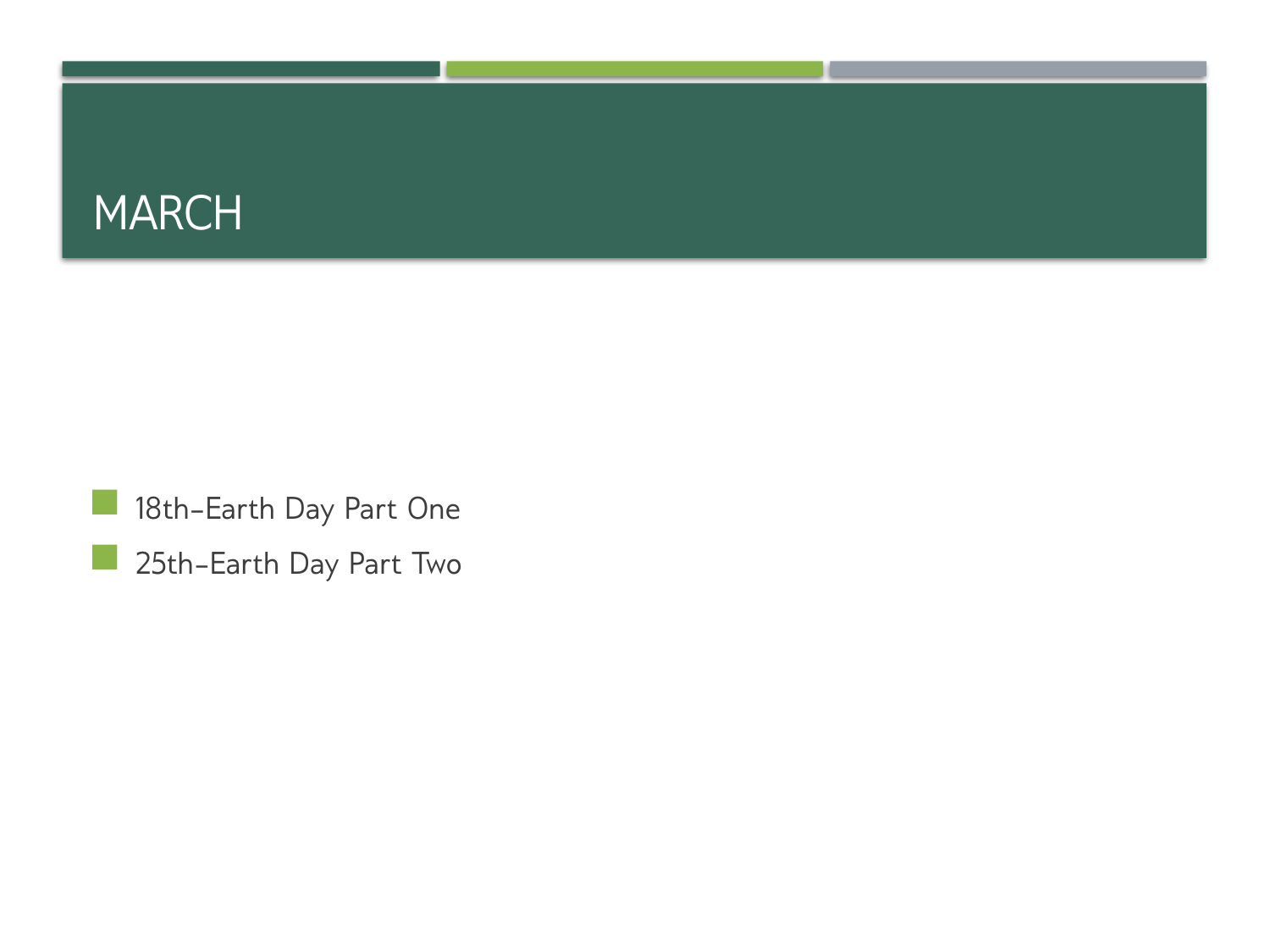

# March
18th–Earth Day Part One
25th–Earth Day Part Two